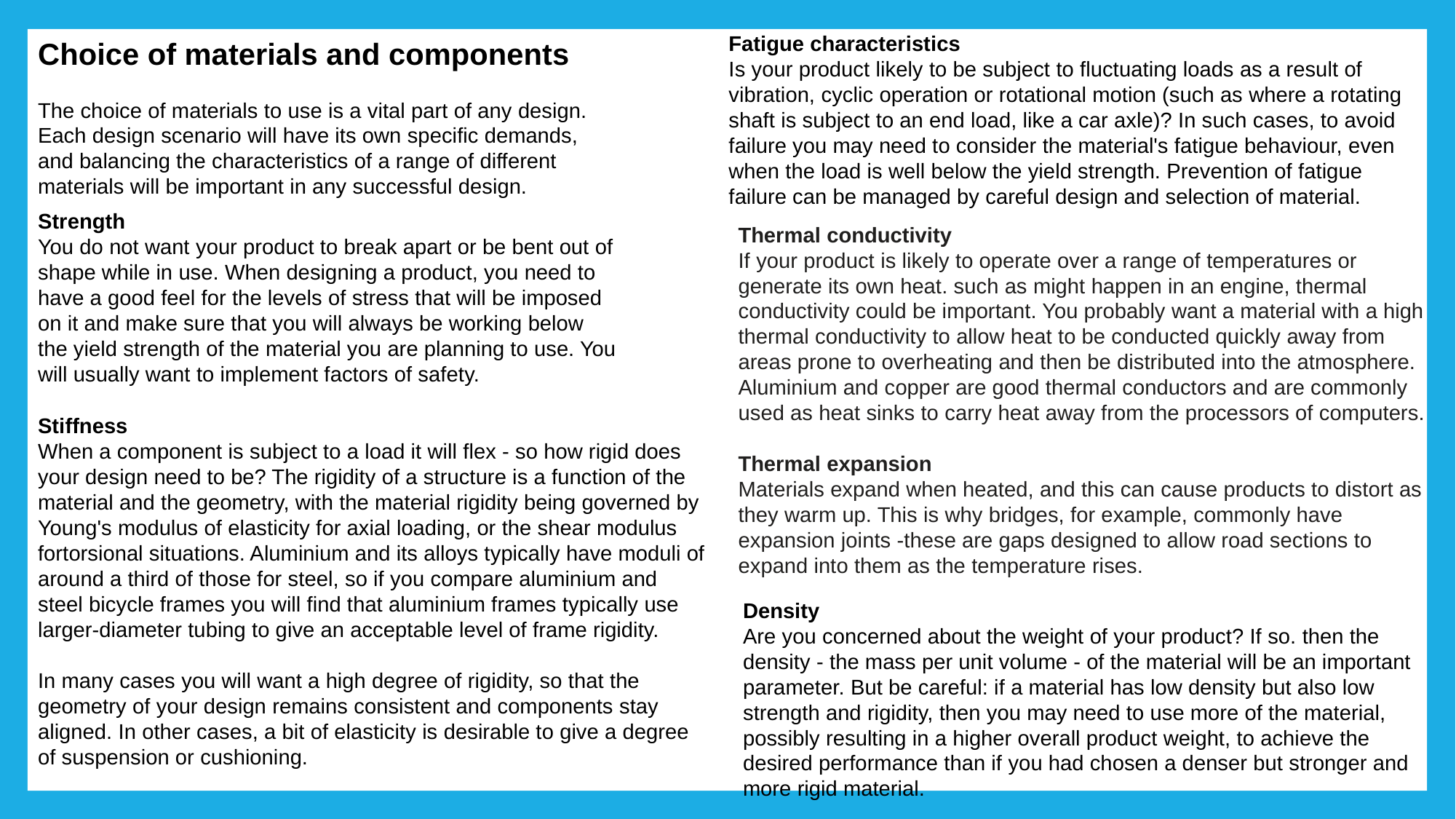

Fatigue characteristics
Is your product likely to be subject to fluctuating loads as a result of vibration, cyclic operation or rotational motion (such as where a rotating shaft is subject to an end load, like a car axle)? In such cases, to avoid failure you may need to consider the material's fatigue behaviour, even when the load is well below the yield strength. Prevention of fatigue failure can be managed by careful design and selection of material.
Choice of materials and components

The choice of materials to use is a vital part of any design. Each design scenario will have its own specific demands, and balancing the characteristics of a range of different materials will be important in any successful design.
Strength
You do not want your product to break apart or be bent out of shape while in use. When designing a product, you need to have a good feel for the levels of stress that will be imposed on it and make sure that you will always be working below the yield strength of the material you are planning to use. You will usually want to implement factors of safety.
Thermal conductivity
If your product is likely to operate over a range of temperatures or generate its own heat. such as might happen in an engine, thermal conductivity could be important. You probably want a material with a high thermal conductivity to allow heat to be conducted quickly away from areas prone to overheating and then be distributed into the atmosphere. Aluminium and copper are good thermal conductors and are commonly used as heat sinks to carry heat away from the processors of computers.
Thermal expansion
Materials expand when heated, and this can cause products to distort as they warm up. This is why bridges, for example, commonly have expansion joints -these are gaps designed to allow road sections to expand into them as the temperature rises.
Stiffness
When a component is subject to a load it will flex - so how rigid does your design need to be? The rigidity of a structure is a function of the material and the geometry, with the material rigidity being governed by Young's modulus of elasticity for axial loading, or the shear modulus fortorsional situations. Aluminium and its alloys typically have moduli of around a third of those for steel, so if you compare aluminium and steel bicycle frames you will find that aluminium frames typically use larger-diameter tubing to give an acceptable level of frame rigidity.

In many cases you will want a high degree of rigidity, so that the geometry of your design remains consistent and components stay aligned. In other cases, a bit of elasticity is desirable to give a degree of suspension or cushioning.
Density
Are you concerned about the weight of your product? If so. then the density - the mass per unit volume - of the material will be an important parameter. But be careful: if a material has low density but also low strength and rigidity, then you may need to use more of the material, possibly resulting in a higher overall product weight, to achieve the desired performance than if you had chosen a denser but stronger and more rigid material.